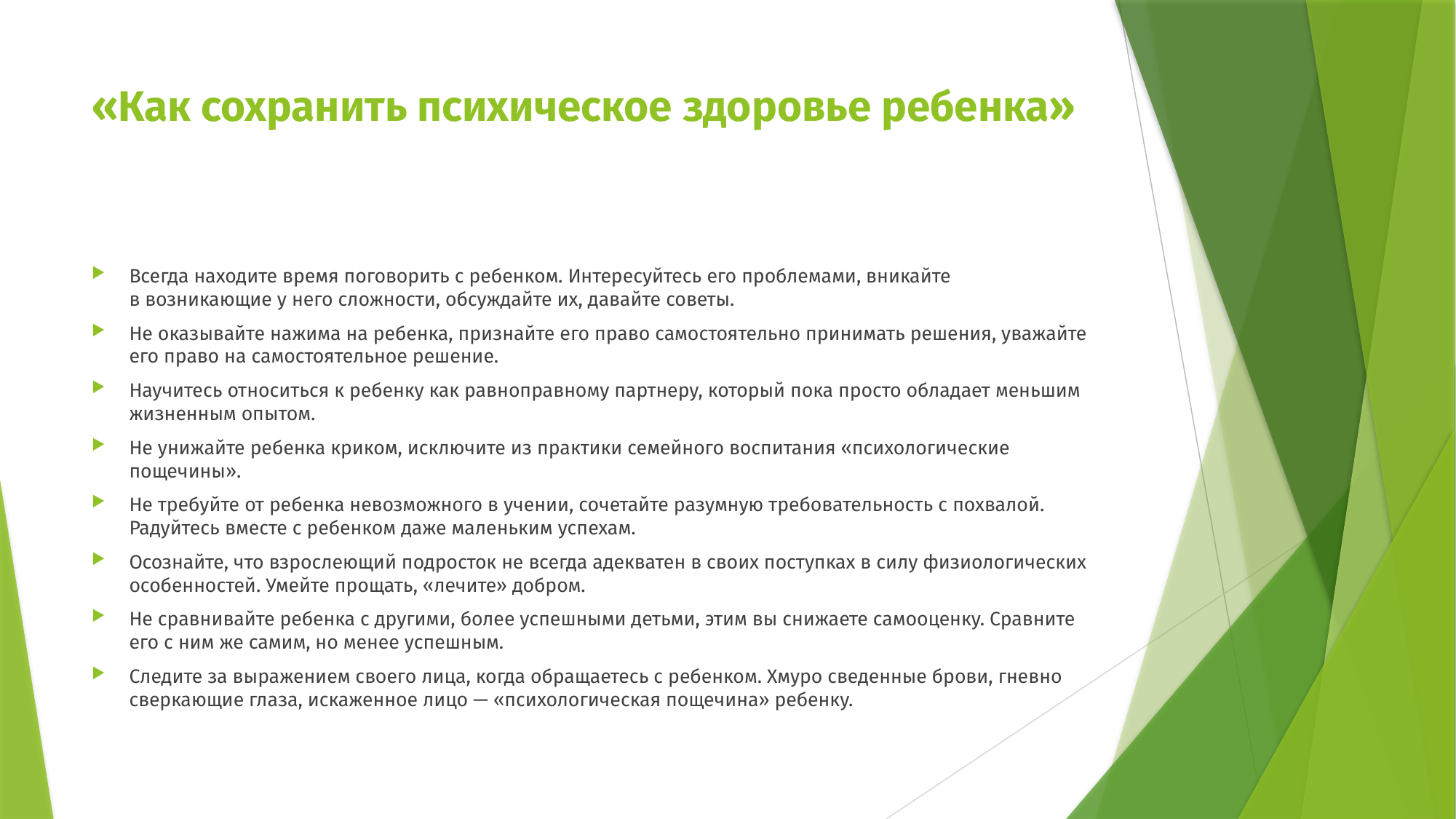

# «Как сохранить психическое здоровье ребенка»
Всегда находите время поговорить с ребенком. Интересуйтесь его проблемами, вникайте в возникающие у него сложности, обсуждайте их, давайте советы.
Не оказывайте нажима на ребенка, признайте его право самостоятельно принимать решения, уважайте его право на самостоятельное решение.
Научитесь относиться к ребенку как равноправному партнеру, который пока просто обладает меньшим жизненным опытом.
Не унижайте ребенка криком, исключите из практики семейного воспитания «психологические пощечины».
Не требуйте от ребенка невозможного в учении, сочетайте разумную требовательность с похвалой. Радуйтесь вместе с ребенком даже маленьким успехам.
Осознайте, что взрослеющий подросток не всегда адекватен в своих поступках в силу физиологических особенностей. Умейте прощать, «лечите» добром.
Не сравнивайте ребенка с другими, более успешными детьми, этим вы снижаете самооценку. Сравните его с ним же самим, но менее успешным.
Следите за выражением своего лица, когда обращаетесь с ребенком. Хмуро сведенные брови, гневно сверкающие глаза, искаженное лицо — «психологическая пощечина» ребенку.